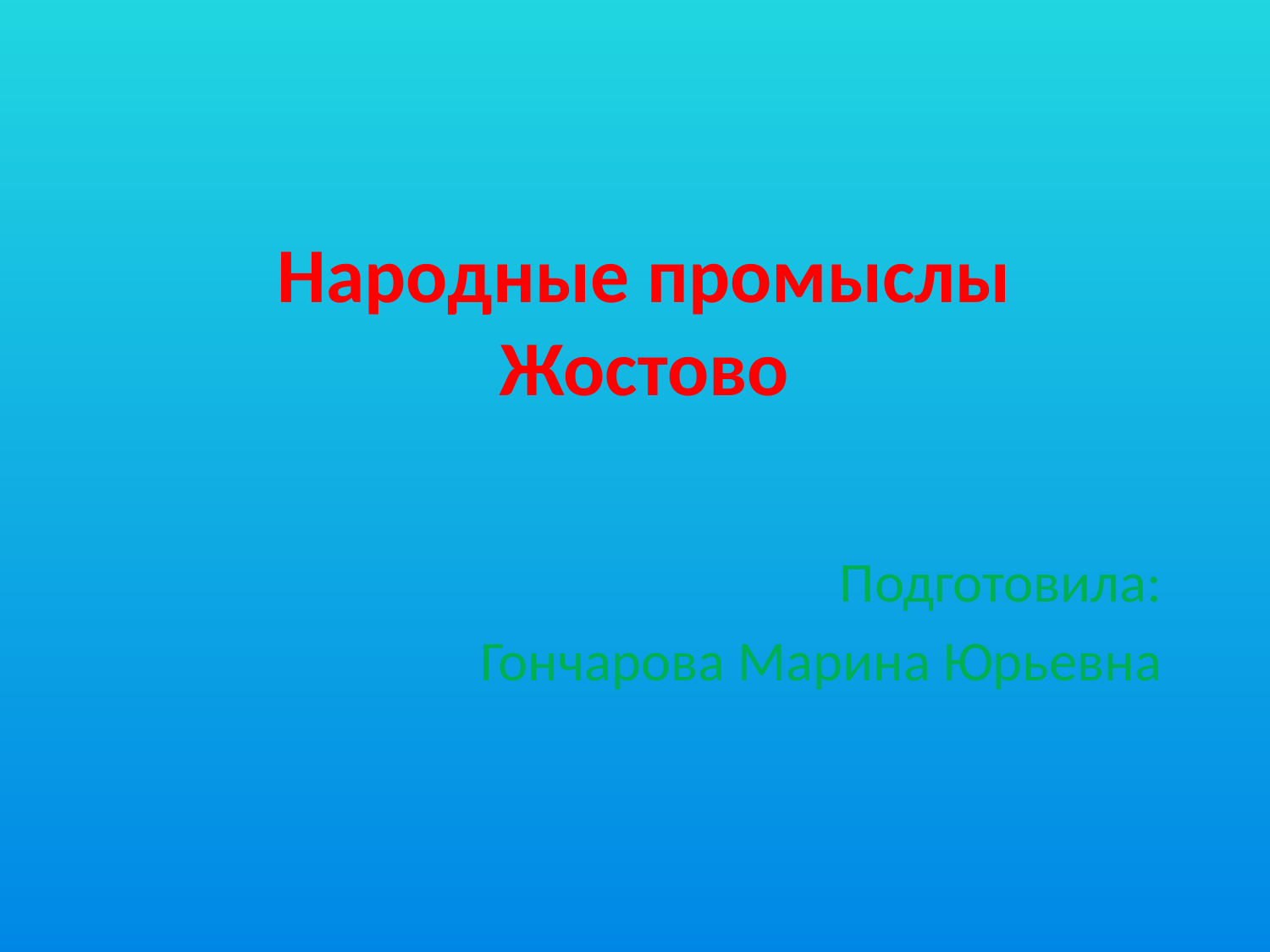

# Народные промыслы Жостово
Подготовила:
Гончарова Марина Юрьевна